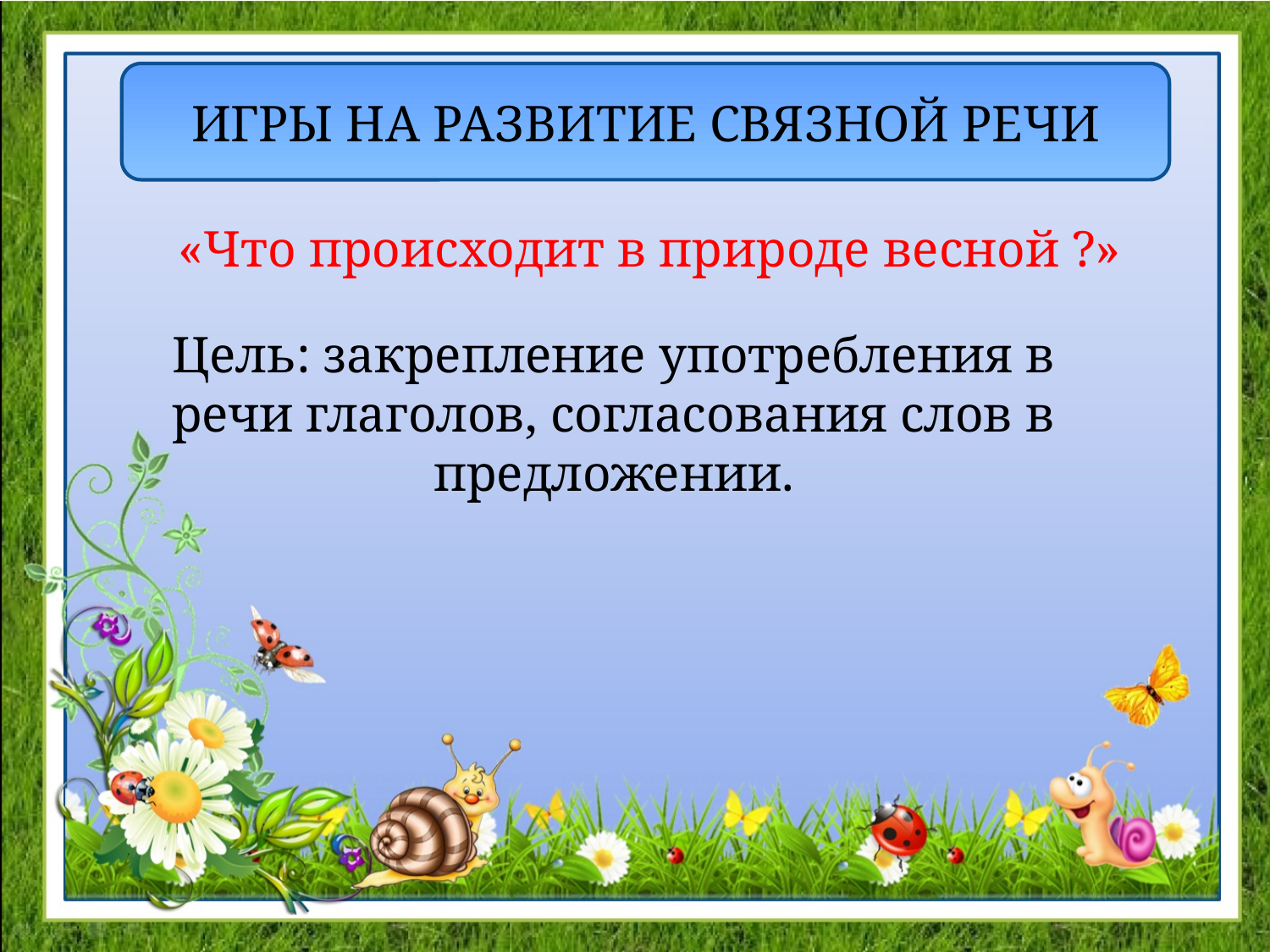

ИГРЫ НА РАЗВИТИЕ СВЯЗНОЙ РЕЧИ
«Что происходит в природе весной ?»
Цель: закрепление употребления в речи глаголов, согласования слов в предложении.